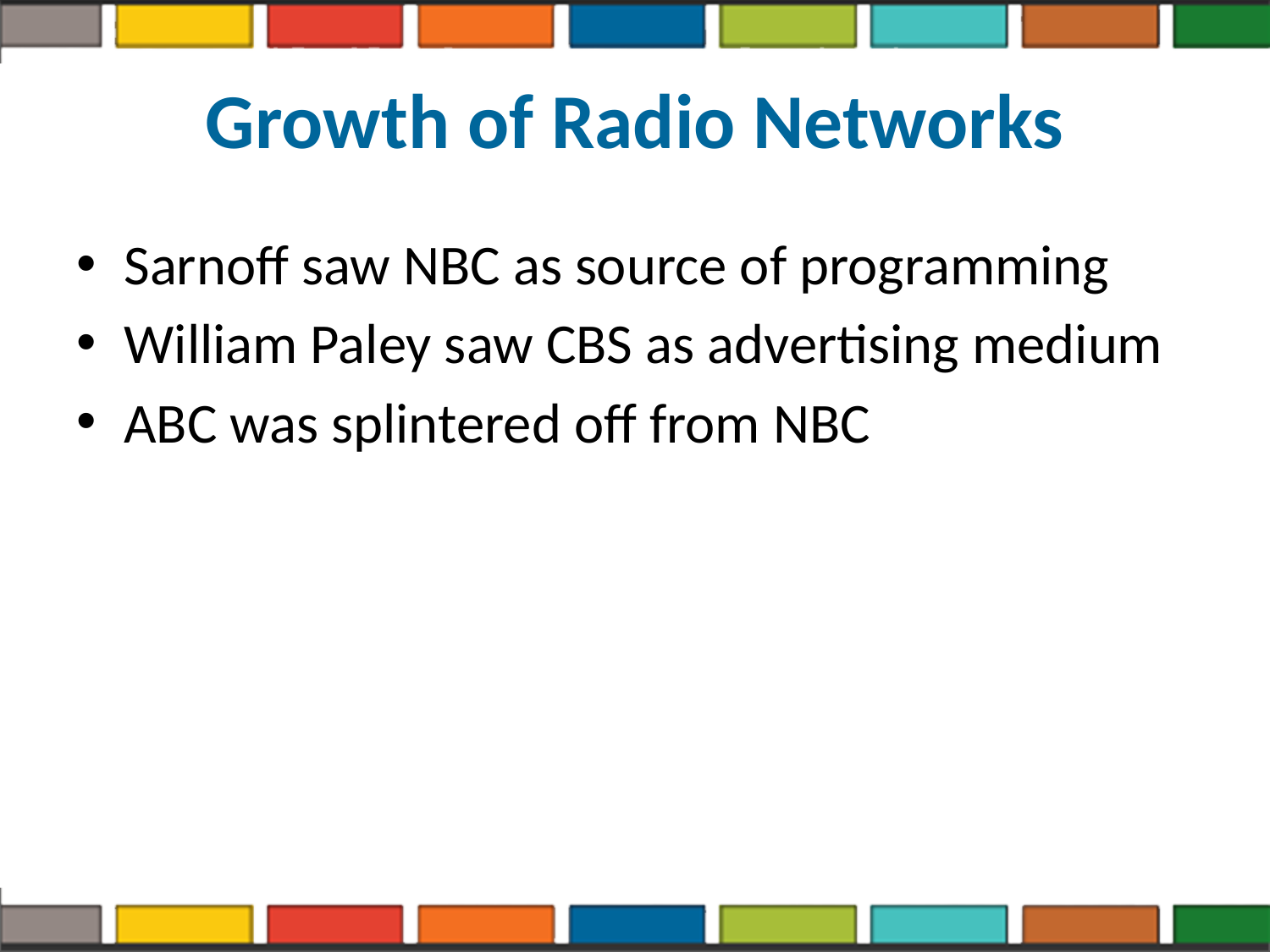

# Growth of Radio Networks
Sarnoff saw NBC as source of programming
William Paley saw CBS as advertising medium
ABC was splintered off from NBC